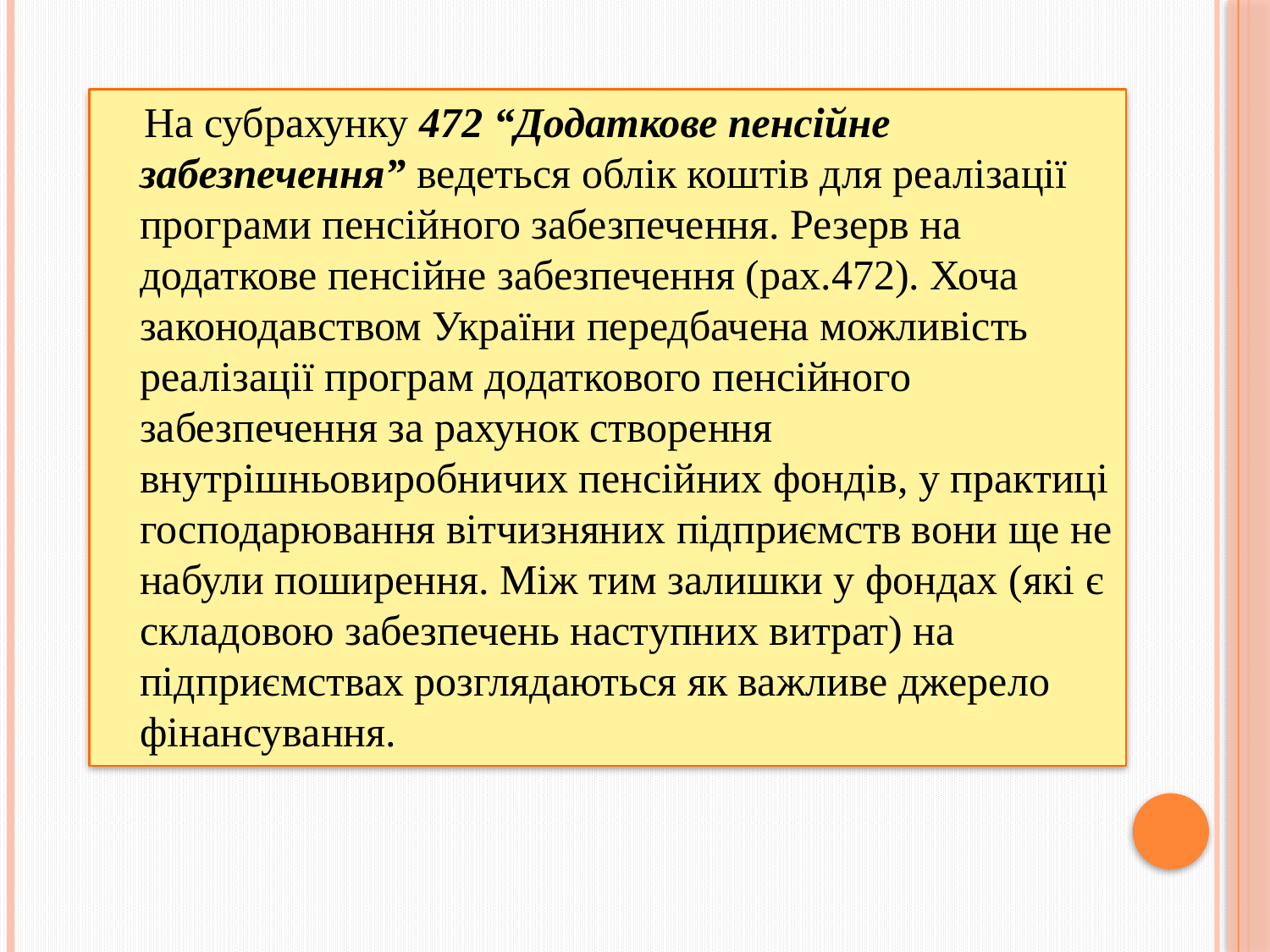

На субрахунку 472 “Додаткове пенсійне забезпечення” ведеться облік коштів для реалізації програми пенсійного забезпечення. Резерв на додаткове пенсійне забезпечення (рах.472). Хоча законодавством України передбачена можливість реалізації програм додаткового пенсійного забезпечення за рахунок створення внутрішньовиробничих пенсійних фондів, у практиці господарювання вітчизняних підприємств вони ще не набули поширення. Між тим залишки у фондах (які є складовою забезпечень наступних витрат) на підприємствах розглядаються як важливе джерело фінансування.